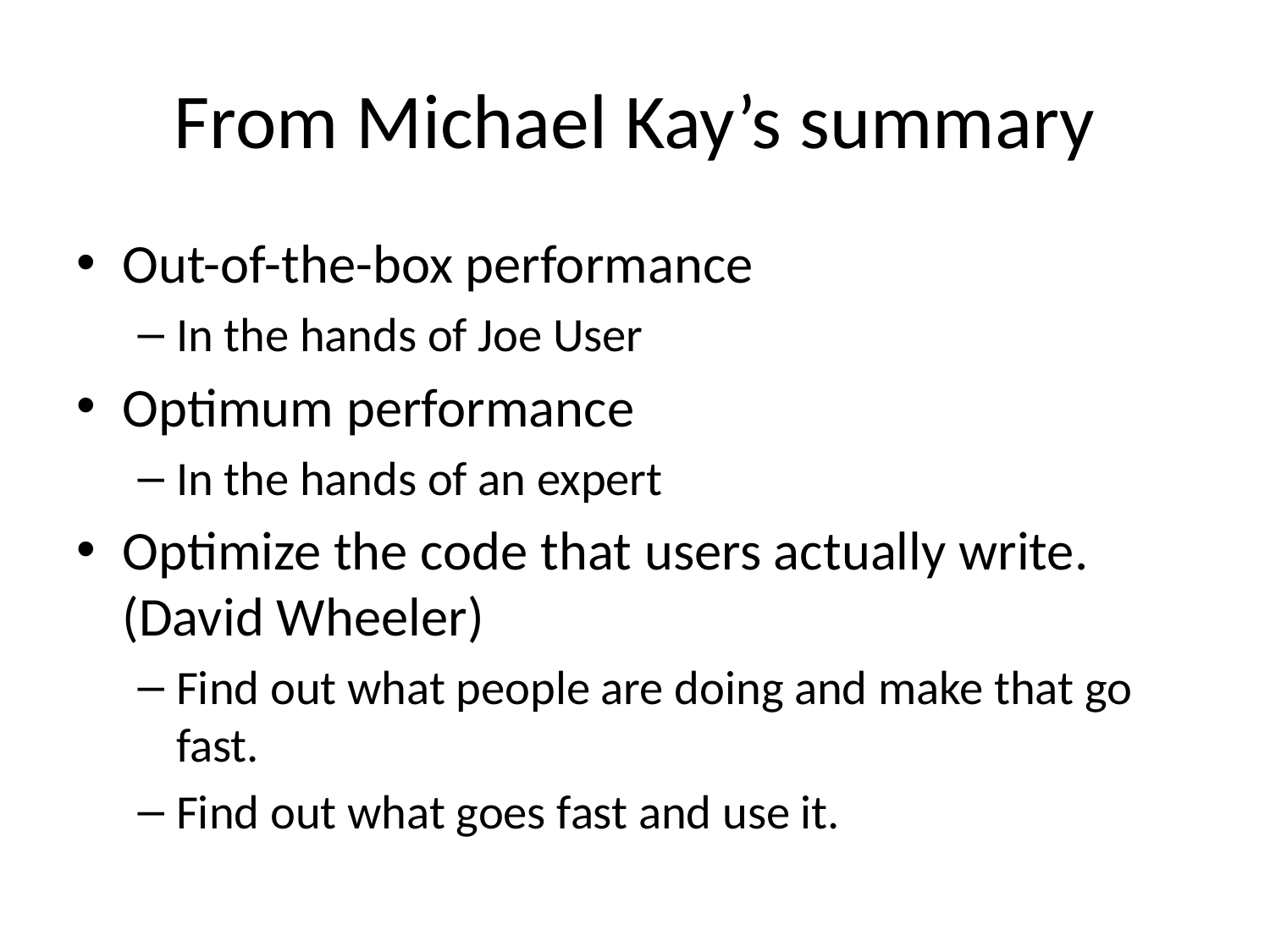

# From Michael Kay’s summary
Out-of-the-box performance
In the hands of Joe User
Optimum performance
In the hands of an expert
Optimize the code that users actually write. (David Wheeler)
Find out what people are doing and make that go fast.
Find out what goes fast and use it.